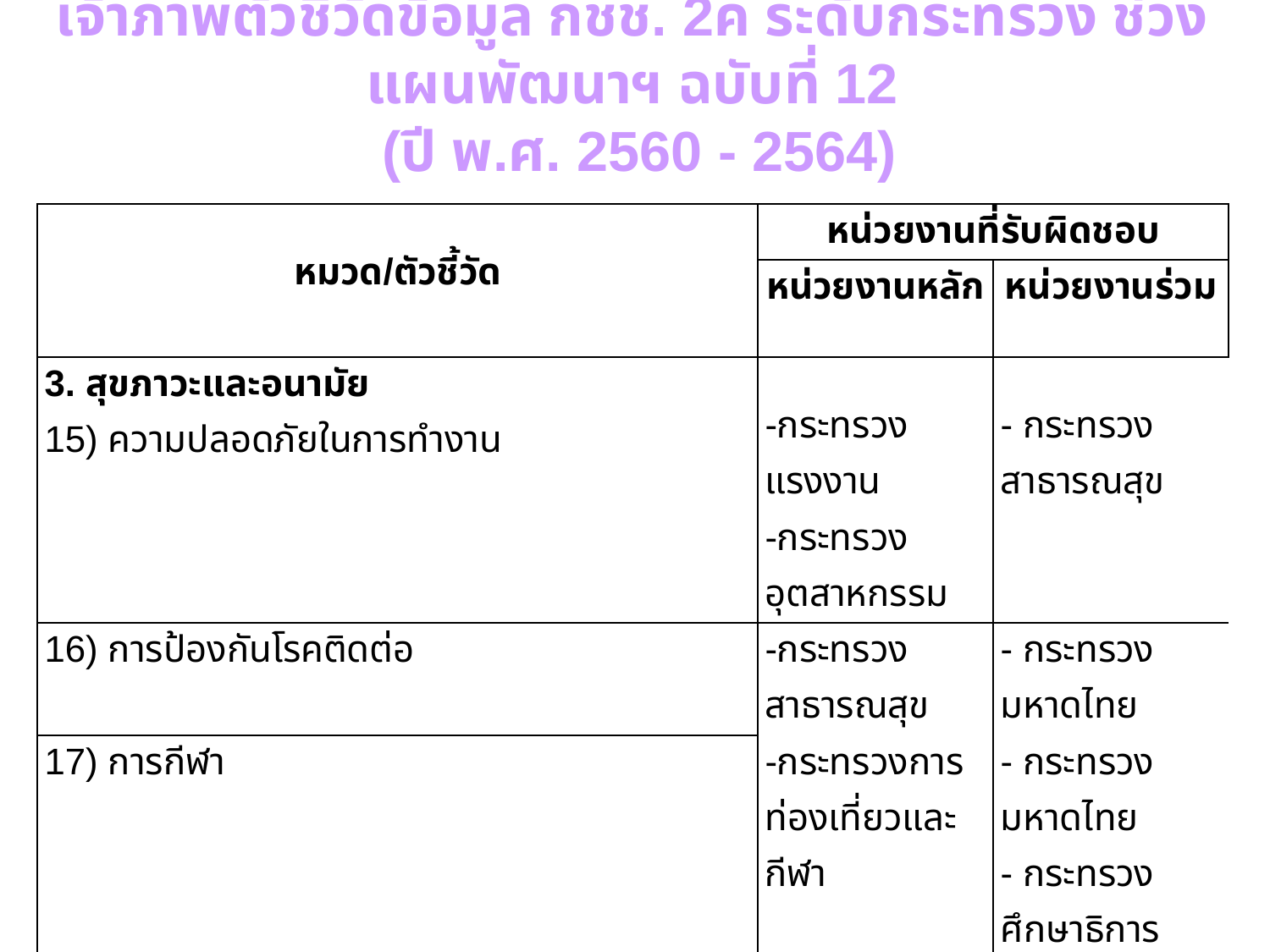

เจ้าภาพตัวชี้วัดข้อมูล กชช. 2ค ระดับกระทรวง ช่วงแผนพัฒนาฯ ฉบับที่ 12
 (ปี พ.ศ. 2560 - 2564)
| หมวด/ตัวชี้วัด | หน่วยงานที่รับผิดชอบ |  |
| --- | --- | --- |
|  | หน่วยงานหลัก | หน่วยงานร่วม |
| 3. สุขภาวะและอนามัย 15) ความปลอดภัยในการทำงาน | -กระทรวงแรงงาน -กระทรวงอุตสาหกรรม | - กระทรวงสาธารณสุข |
| 16) การป้องกันโรคติดต่อ | -กระทรวงสาธารณสุข | - กระทรวงมหาดไทย |
| 17) การกีฬา | -กระทรวงการท่องเที่ยวและกีฬา | - กระทรวงมหาดไทย - กระทรวงศึกษาธิการ |